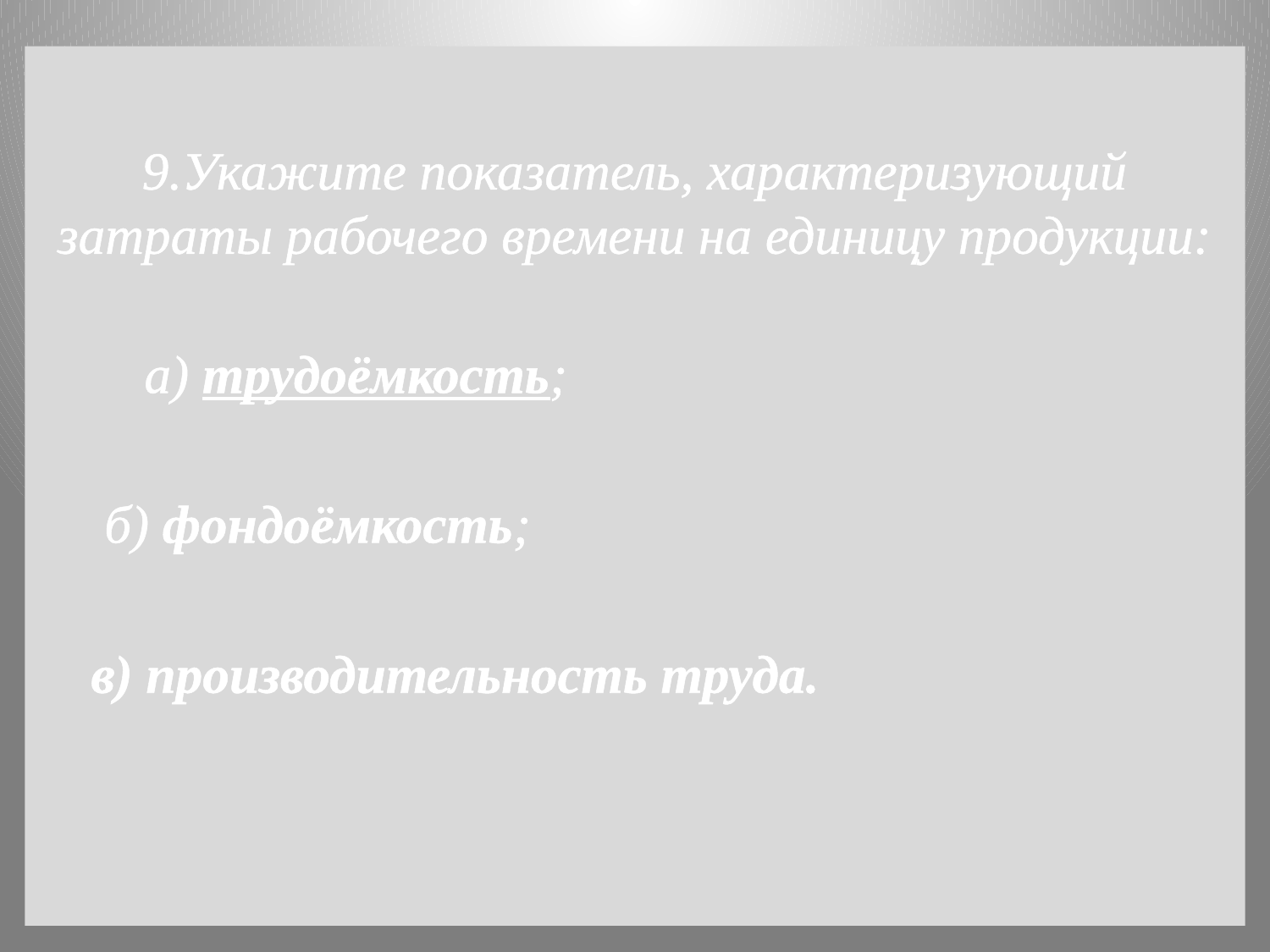

9.Укажите показатель, характеризующий затраты рабочего времени на единицу продукции:

        а) трудоёмкость;

     б) фондоёмкость;

    в) производительность труда.